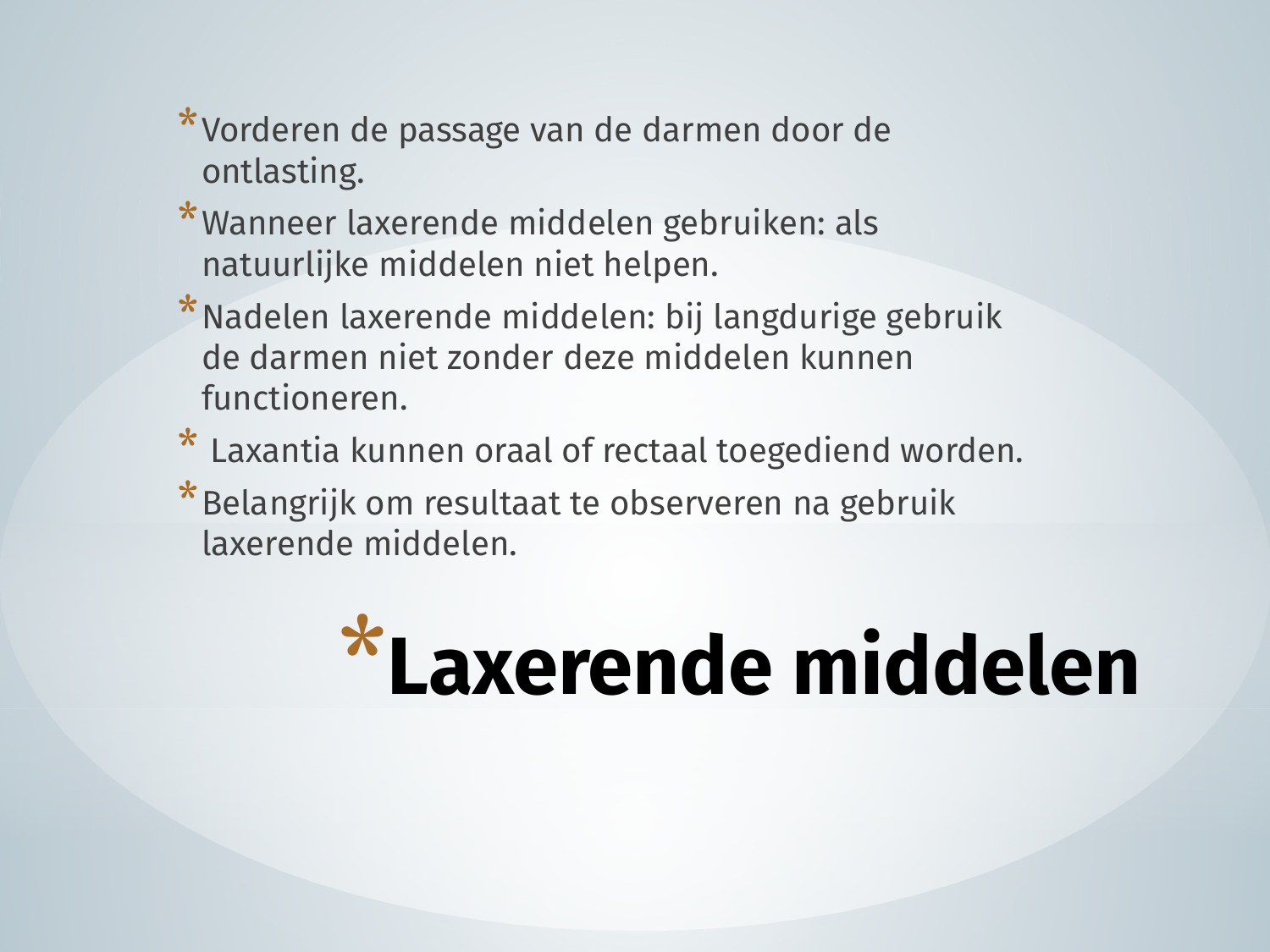

Vorderen de passage van de darmen door de ontlasting.
Wanneer laxerende middelen gebruiken: als natuurlijke middelen niet helpen.
Nadelen laxerende middelen: bij langdurige gebruik de darmen niet zonder deze middelen kunnen functioneren.
 Laxantia kunnen oraal of rectaal toegediend worden.
Belangrijk om resultaat te observeren na gebruik laxerende middelen.
# Laxerende middelen